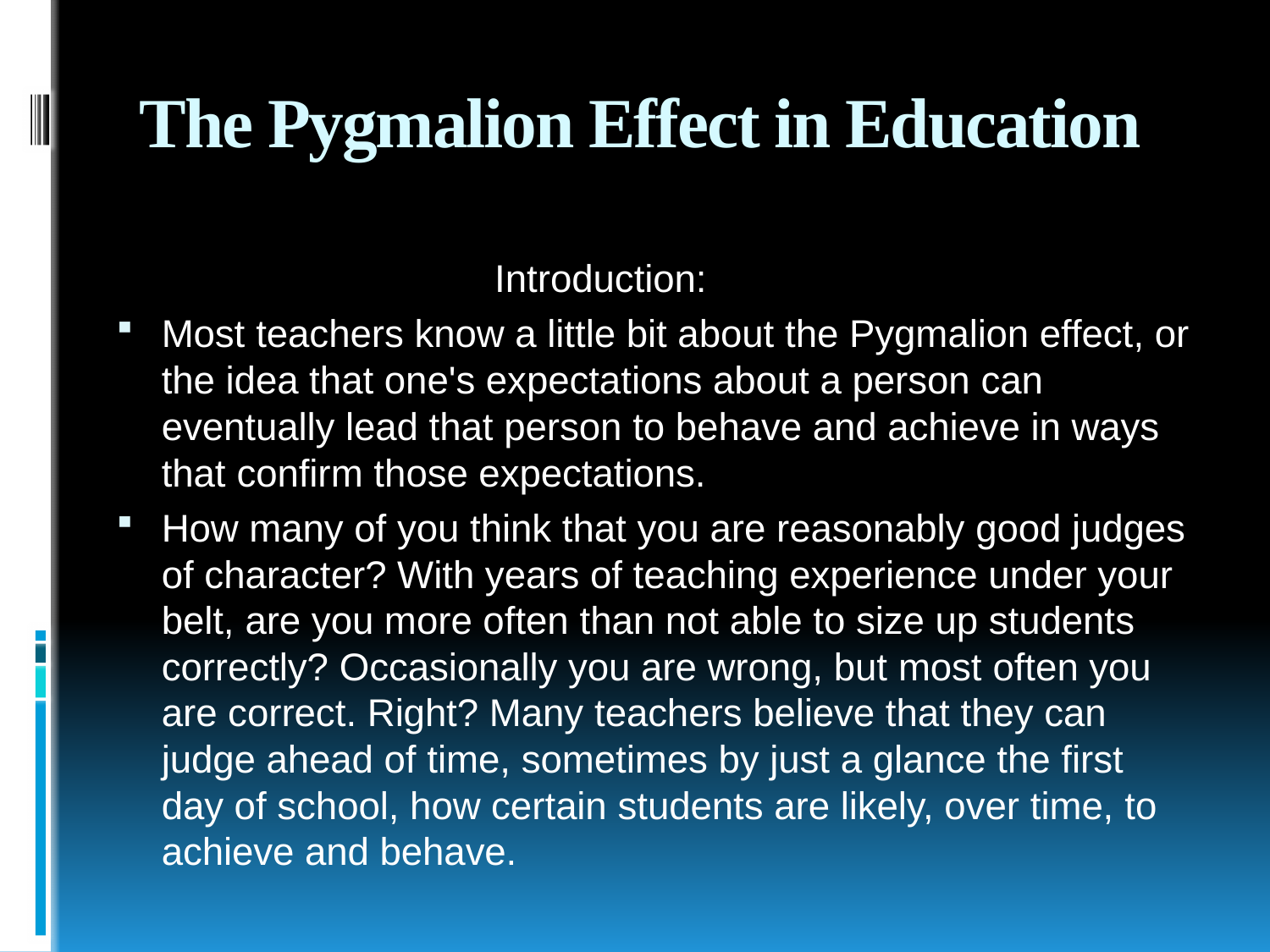

# The Pygmalion Effect in Education
                                   Introduction:
Most teachers know a little bit about the Pygmalion effect, or the idea that one's expectations about a person can eventually lead that person to behave and achieve in ways that confirm those expectations.
How many of you think that you are reasonably good judges of character? With years of teaching experience under your belt, are you more often than not able to size up students correctly? Occasionally you are wrong, but most often you are correct. Right? Many teachers believe that they can judge ahead of time, sometimes by just a glance the first day of school, how certain students are likely, over time, to achieve and behave.